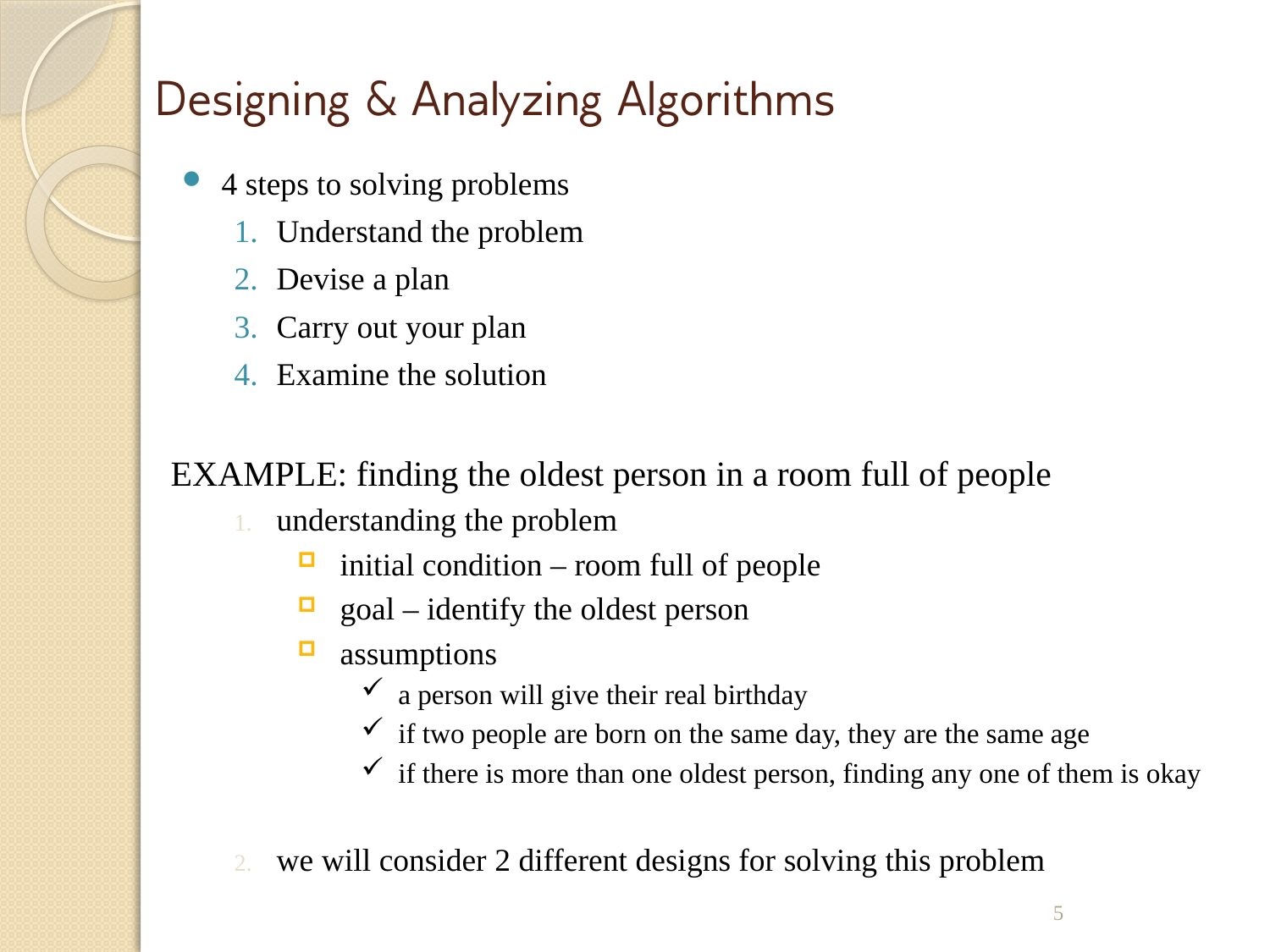

# Designing & Analyzing Algorithms
4 steps to solving problems
Understand the problem
Devise a plan
Carry out your plan
Examine the solution
EXAMPLE: finding the oldest person in a room full of people
understanding the problem
initial condition – room full of people
goal – identify the oldest person
assumptions
a person will give their real birthday
if two people are born on the same day, they are the same age
if there is more than one oldest person, finding any one of them is okay

we will consider 2 different designs for solving this problem

5